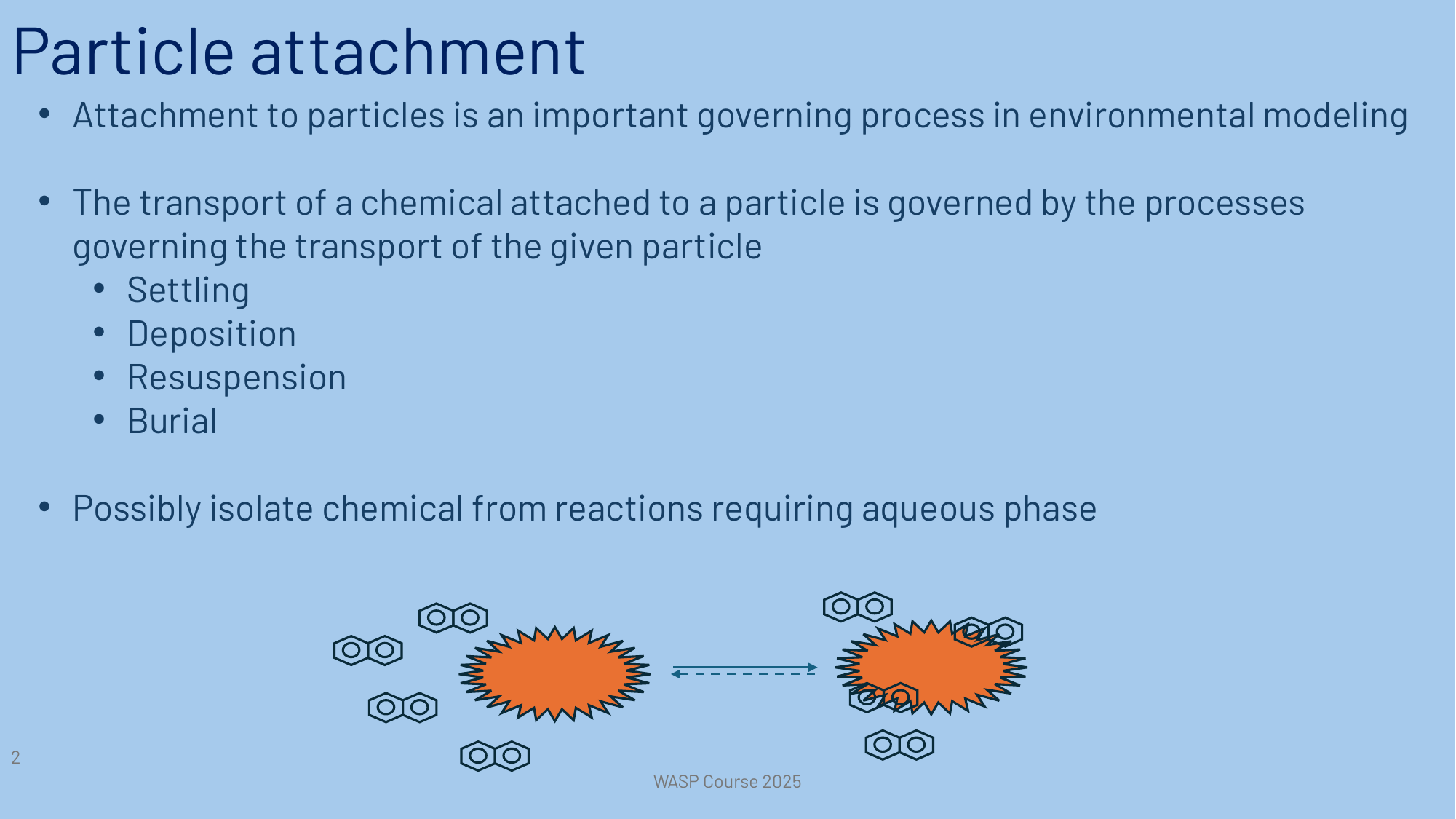

Particle attachment
Attachment to particles is an important governing process in environmental modeling

The transport of a chemical attached to a particle is governed by the processes governing the transport of the given particle
Settling
Deposition
Resuspension
Burial

Possibly isolate chemical from reactions requiring aqueous phase

2
WASP Course 2025